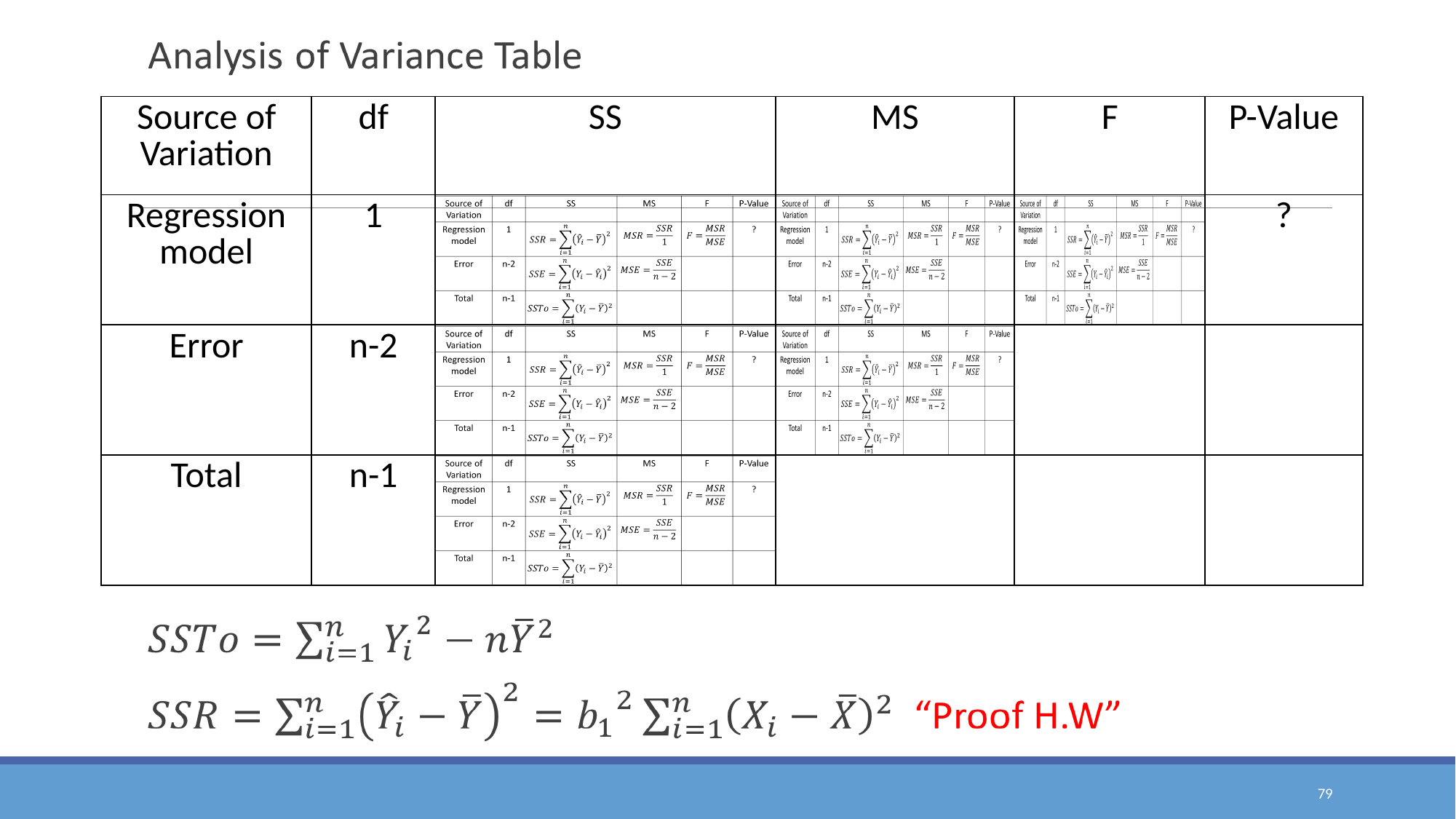

| Source of Variation | df | SS | MS | F | P-Value |
| --- | --- | --- | --- | --- | --- |
| Regression model | 1 |  |  |  | ? |
| Error | n-2 |  |  |  |  |
| Total | n-1 |  |  |  |  |
79